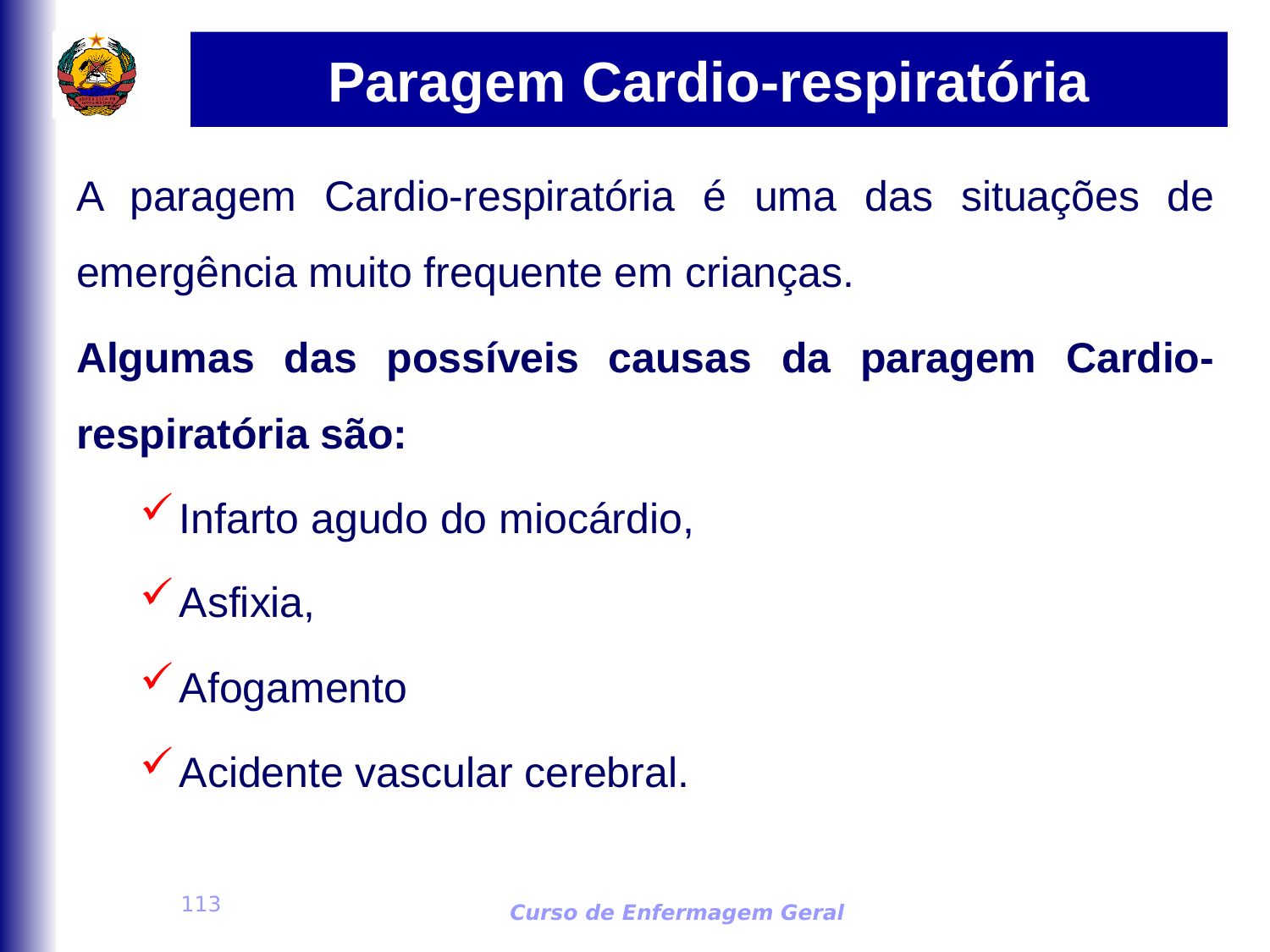

# Paragem Cardio-respiratória
A paragem Cardio-respiratória é uma das situações de emergência muito frequente em crianças.
Algumas das possíveis causas da paragem Cardio-respiratória são:
Infarto agudo do miocárdio,
Asfixia,
Afogamento
Acidente vascular cerebral.

113
Curso de Enfermagem Geral